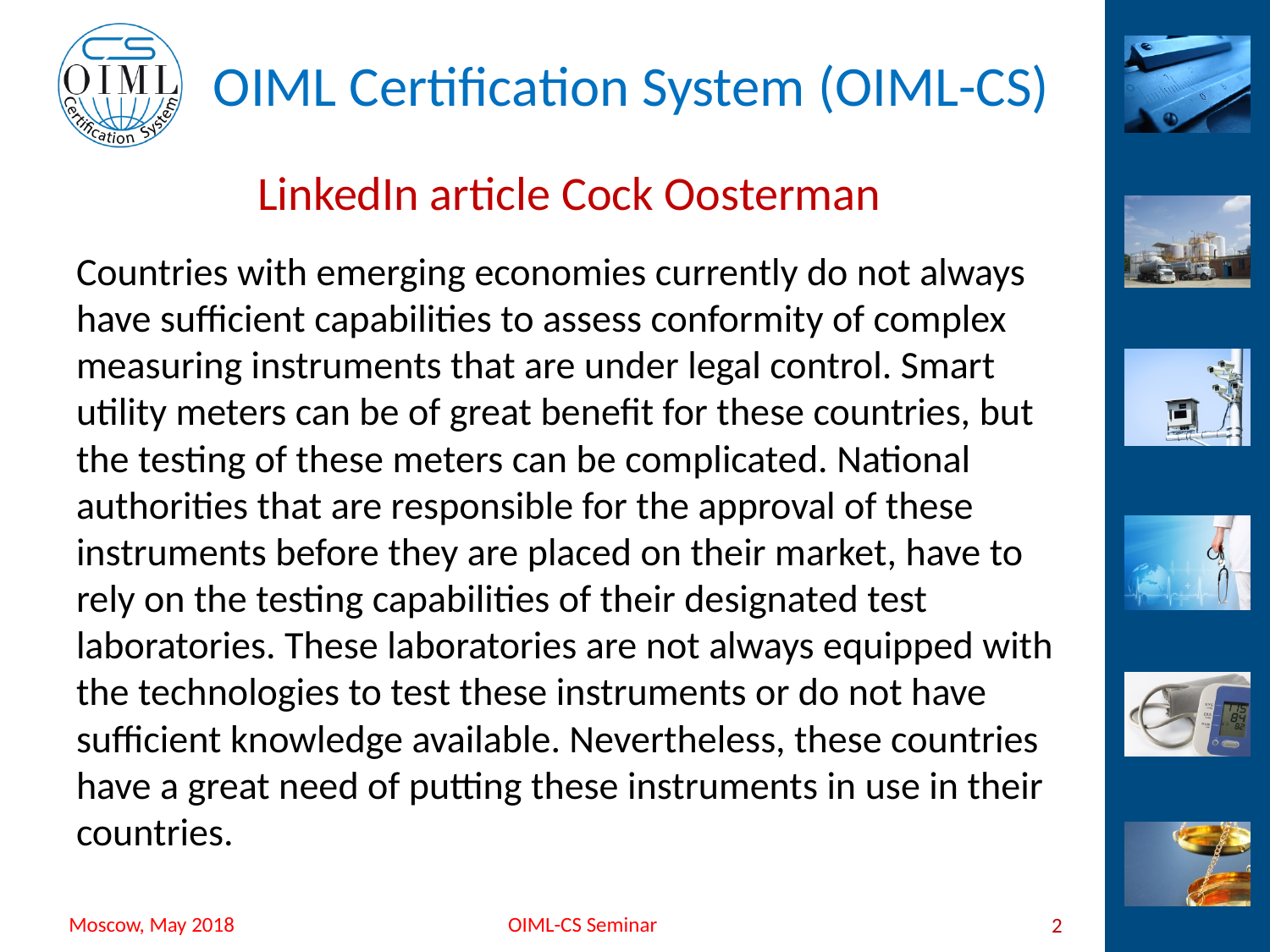

# LinkedIn article Cock Oosterman
Countries with emerging economies currently do not always have sufficient capabilities to assess conformity of complex measuring instruments that are under legal control. Smart utility meters can be of great benefit for these countries, but the testing of these meters can be complicated. National authorities that are responsible for the approval of these instruments before they are placed on their market, have to rely on the testing capabilities of their designated test laboratories. These laboratories are not always equipped with the technologies to test these instruments or do not have sufficient knowledge available. Nevertheless, these countries have a great need of putting these instruments in use in their countries.
2